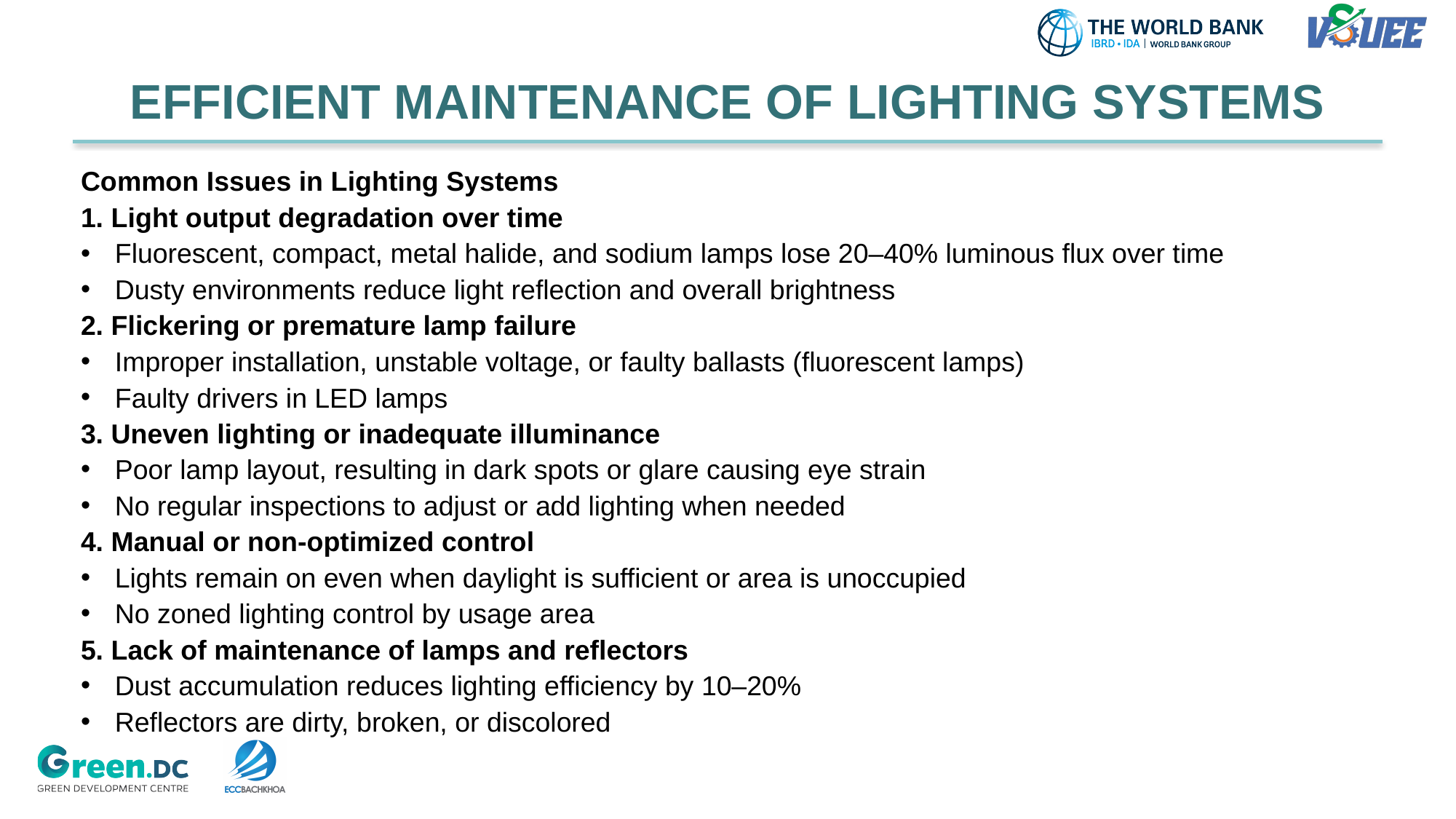

EFFICIENT MAINTENANCE OF LIGHTING SYSTEMS

Common Issues in Lighting Systems
1. Light output degradation over time
Fluorescent, compact, metal halide, and sodium lamps lose 20–40% luminous flux over time
Dusty environments reduce light reflection and overall brightness
2. Flickering or premature lamp failure
Improper installation, unstable voltage, or faulty ballasts (fluorescent lamps)
Faulty drivers in LED lamps
3. Uneven lighting or inadequate illuminance
Poor lamp layout, resulting in dark spots or glare causing eye strain
No regular inspections to adjust or add lighting when needed
4. Manual or non-optimized control
Lights remain on even when daylight is sufficient or area is unoccupied
No zoned lighting control by usage area
5. Lack of maintenance of lamps and reflectors
Dust accumulation reduces lighting efficiency by 10–20%
Reflectors are dirty, broken, or discolored